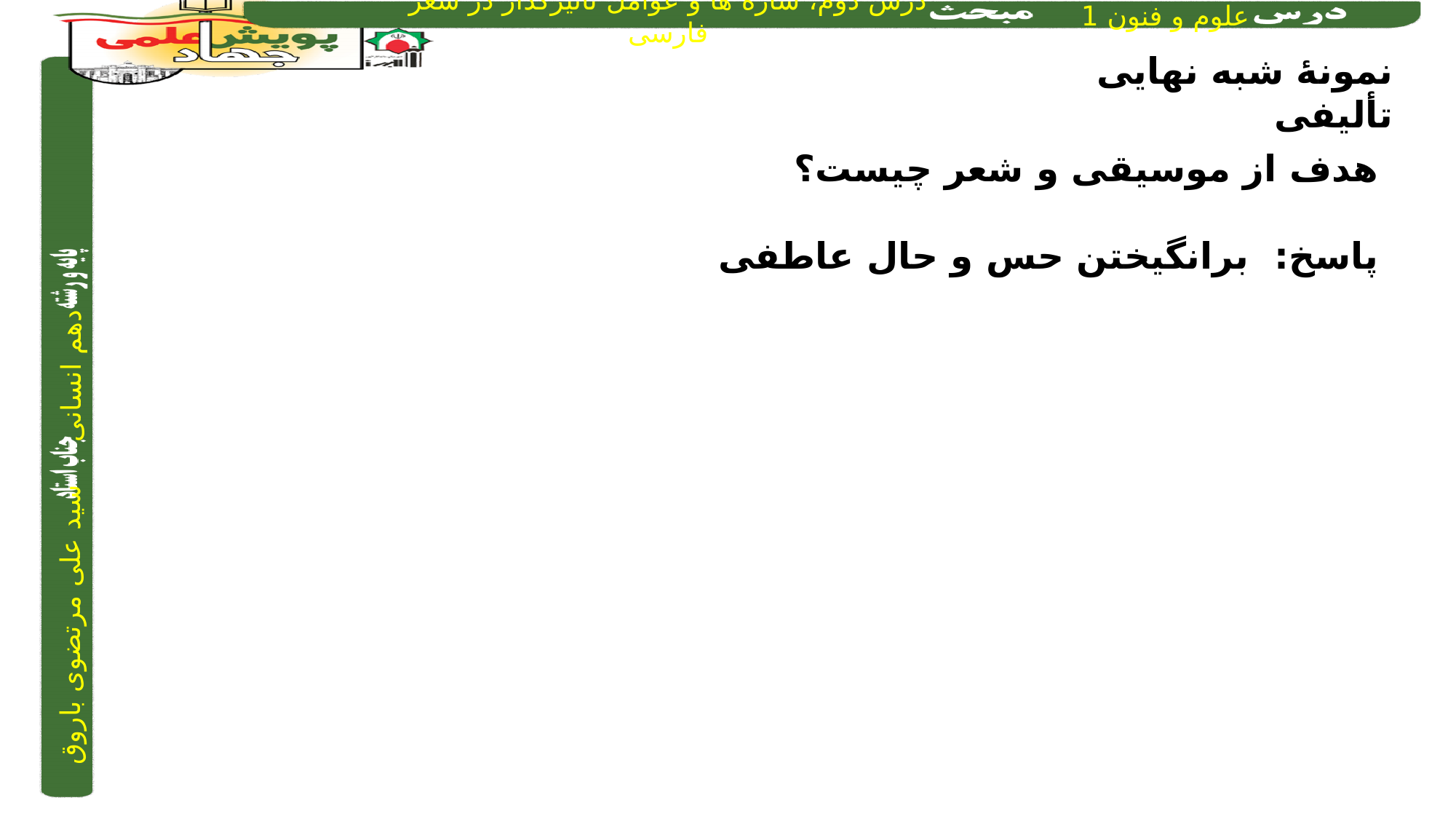

نمونۀ شبه نهایی تألیفی
هدف از موسیقی و شعر چیست؟

پاسخ:  برانگیختن حس و حال عاطفی